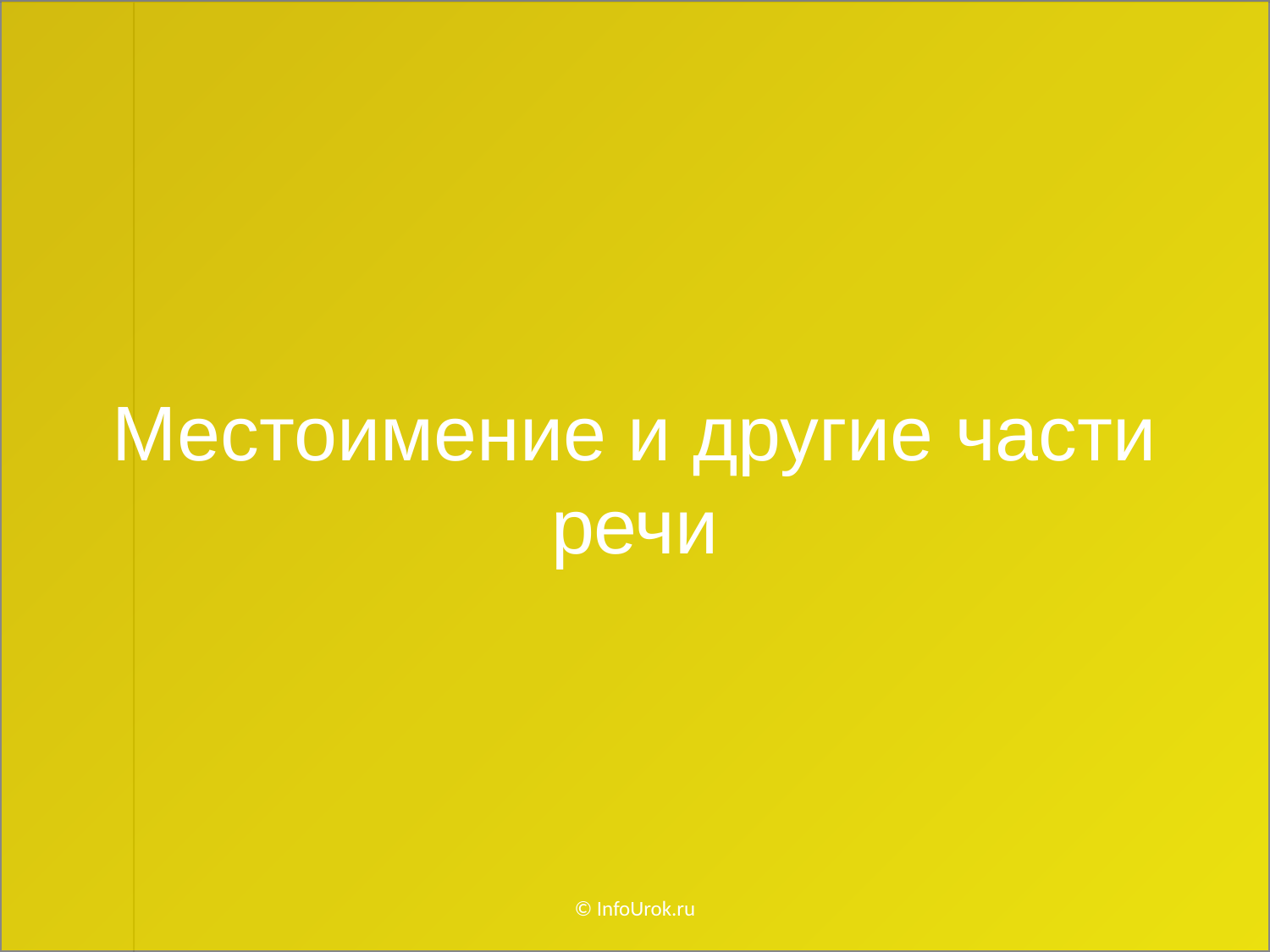

Местоимение и другие части речи

© InfoUrok.ru